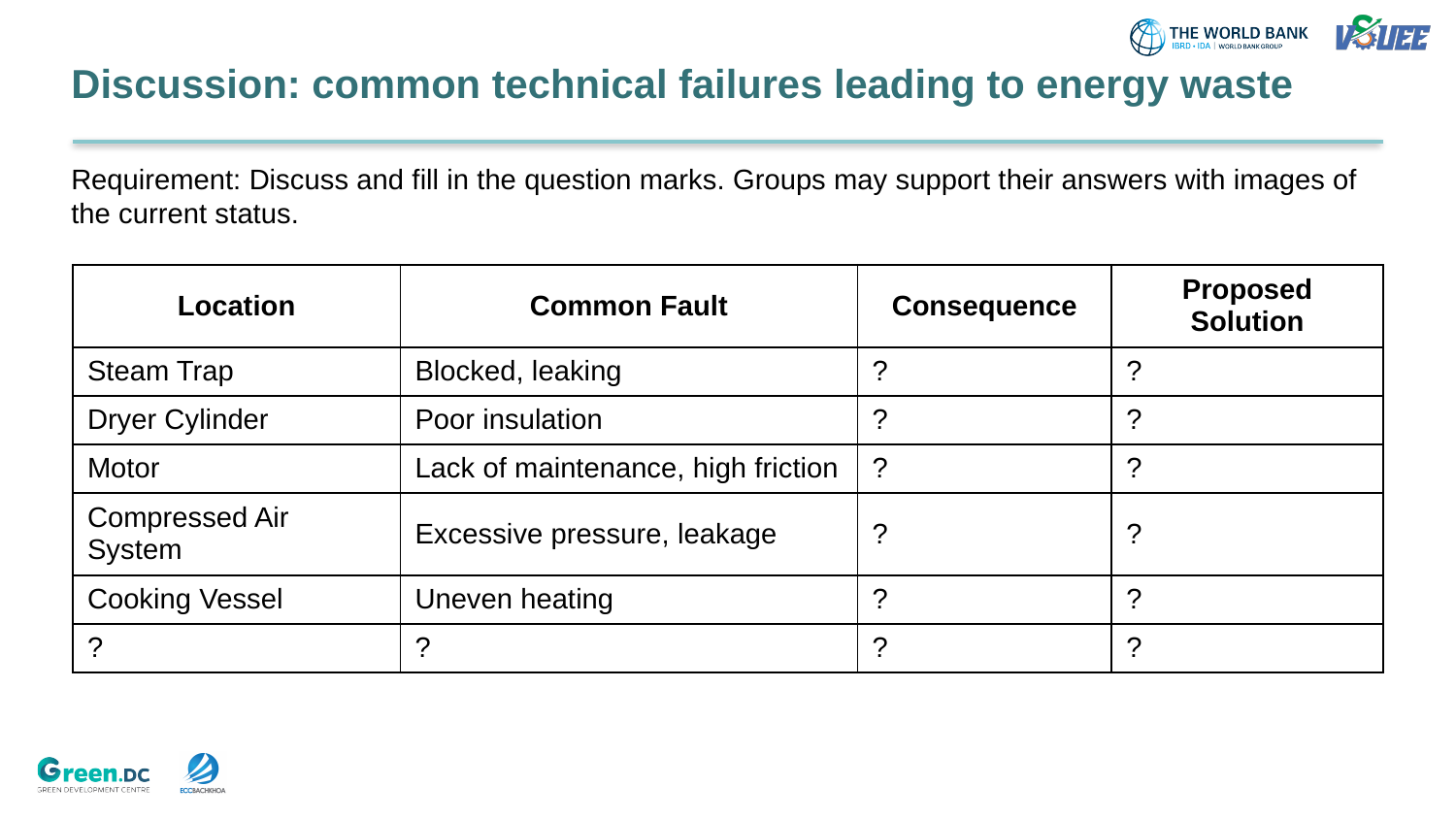

# Discussion: common technical failures leading to energy waste
Requirement: Discuss and fill in the question marks. Groups may support their answers with images of the current status.
| Location | Common Fault | Consequence | Proposed Solution |
| --- | --- | --- | --- |
| Steam Trap | Blocked, leaking | ? | ? |
| Dryer Cylinder | Poor insulation | ? | ? |
| Motor | Lack of maintenance, high friction | ? | ? |
| Compressed Air System | Excessive pressure, leakage | ? | ? |
| Cooking Vessel | Uneven heating | ? | ? |
| ? | ? | ? | ? |